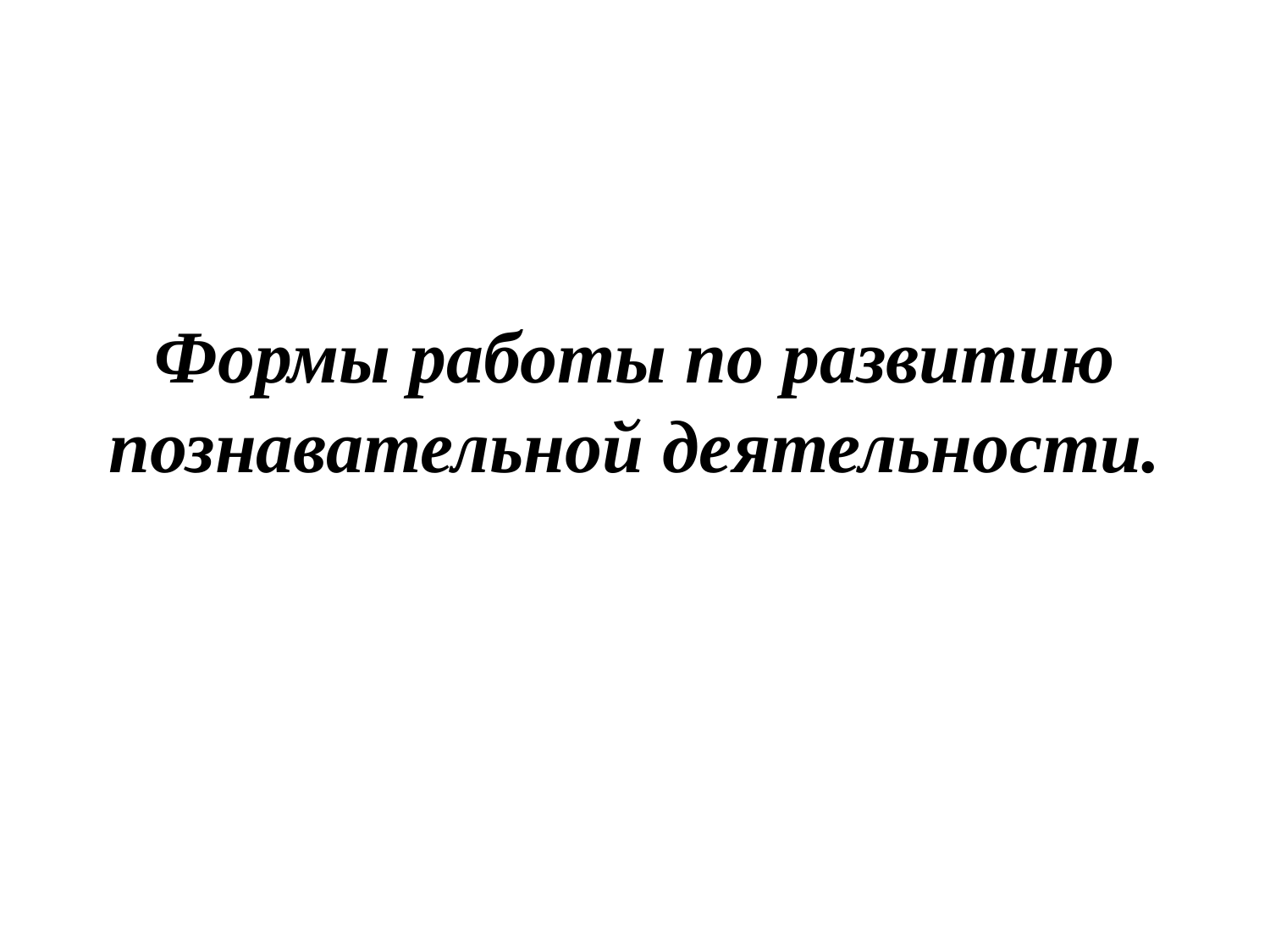

# Формы работы по развитию познавательной деятельности.